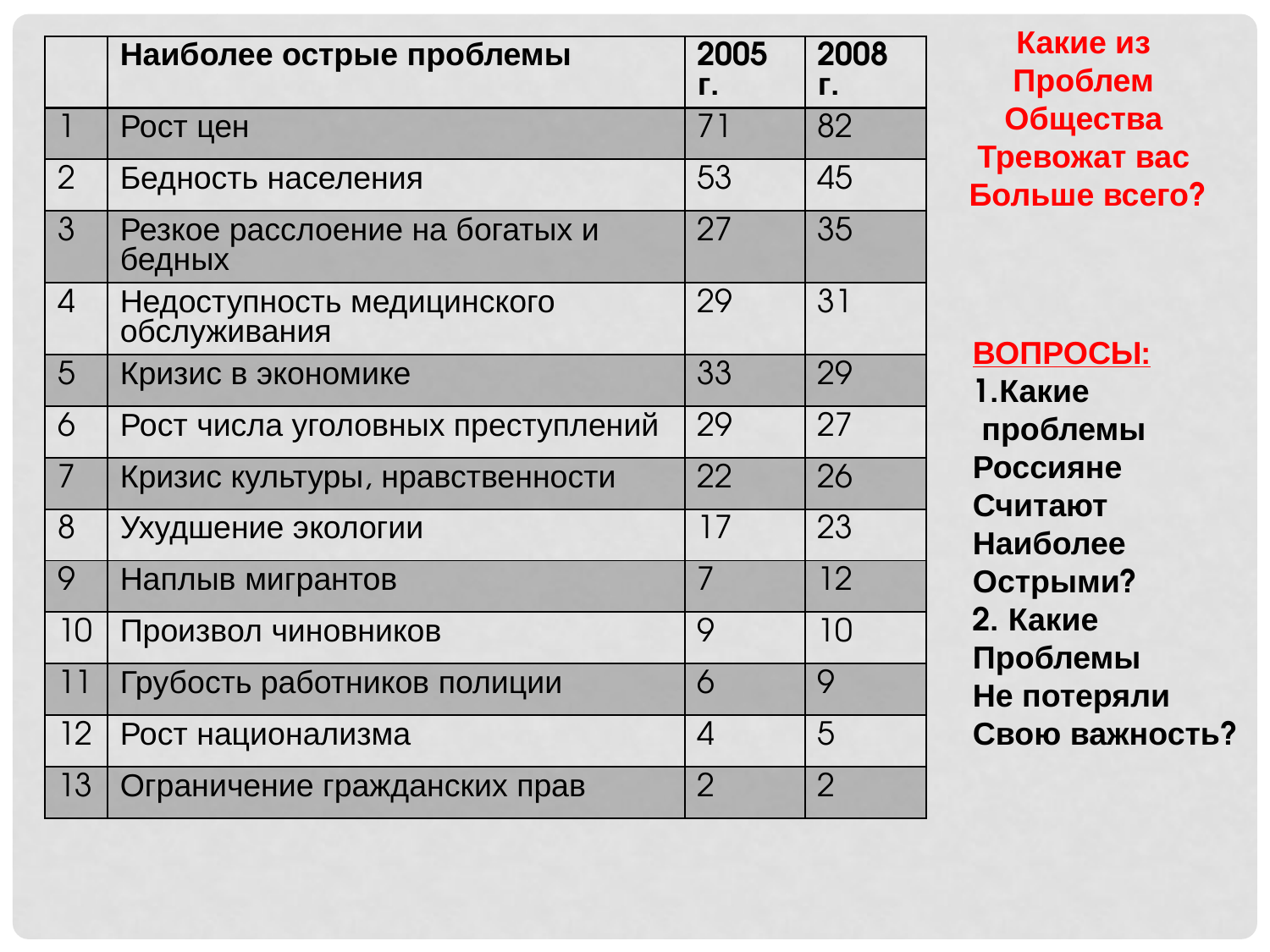

Какие из
Проблем
Общества
Тревожат вас
Больше всего?
|  | Наиболее острые проблемы | 2005 г. | 2008 г. |
| --- | --- | --- | --- |
| 1 | Рост цен | 71 | 82 |
| 2 | Бедность населения | 53 | 45 |
| 3 | Резкое расслоение на богатых и бедных | 27 | 35 |
| 4 | Недоступность медицинского обслуживания | 29 | 31 |
| 5 | Кризис в экономике | 33 | 29 |
| 6 | Рост числа уголовных преступлений | 29 | 27 |
| 7 | Кризис культуры, нравственности | 22 | 26 |
| 8 | Ухудшение экологии | 17 | 23 |
| 9 | Наплыв мигрантов | 7 | 12 |
| 10 | Произвол чиновников | 9 | 10 |
| 11 | Грубость работников полиции | 6 | 9 |
| 12 | Рост национализма | 4 | 5 |
| 13 | Ограничение гражданских прав | 2 | 2 |
ВОПРОСЫ:
1.Какие
 проблемы
Россияне
Считают
Наиболее
Острыми?
2. Какие
Проблемы
Не потеряли
Свою важность?